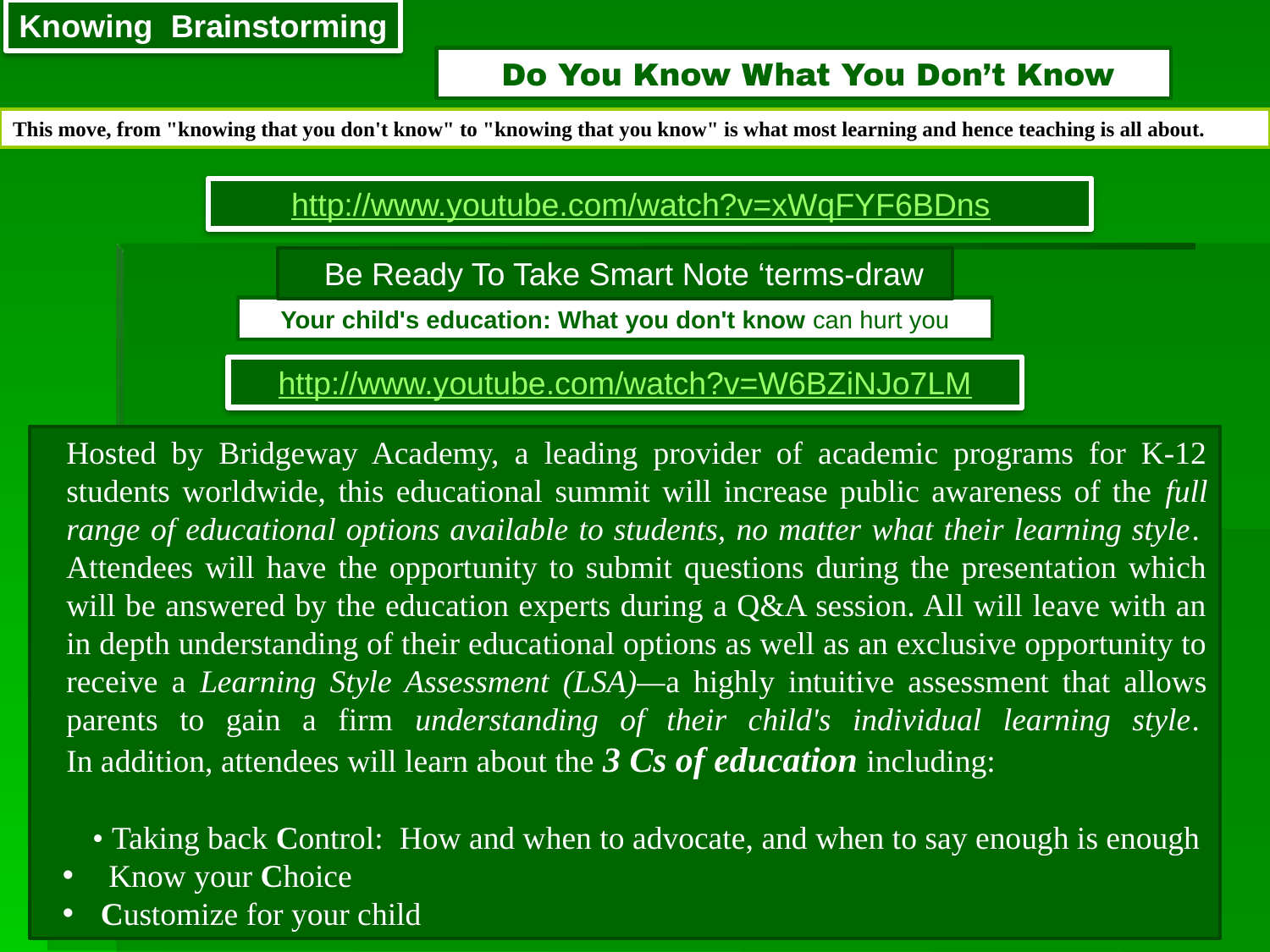

Knowing  Brainstorming
Do You Know What You Don’t Know
This move, from "knowing that you don't know" to "knowing that you know" is what most learning and hence teaching is all about.
 http://www.youtube.com/watch?v=xWqFYF6BDns
Be Ready To Take Smart Note ‘terms-draw
Your child's education: What you don't know can hurt you
 http://www.youtube.com/watch?v=W6BZiNJo7LM
Hosted by Bridgeway Academy, a leading provider of academic programs for K-12 students worldwide, this educational summit will increase public awareness of the full range of educational options available to students, no matter what their learning style. 
Attendees will have the opportunity to submit questions during the presentation which will be answered by the education experts during a Q&A session. All will leave with an in depth understanding of their educational options as well as an exclusive opportunity to receive a Learning Style Assessment (LSA)—a highly intuitive assessment that allows parents to gain a firm understanding of their child's individual learning style. 
In addition, attendees will learn about the 3 Cs of education including:

• Taking back Control:  How and when to advocate, and when to say enough is enough
  Know your Choice
 Customize for your child